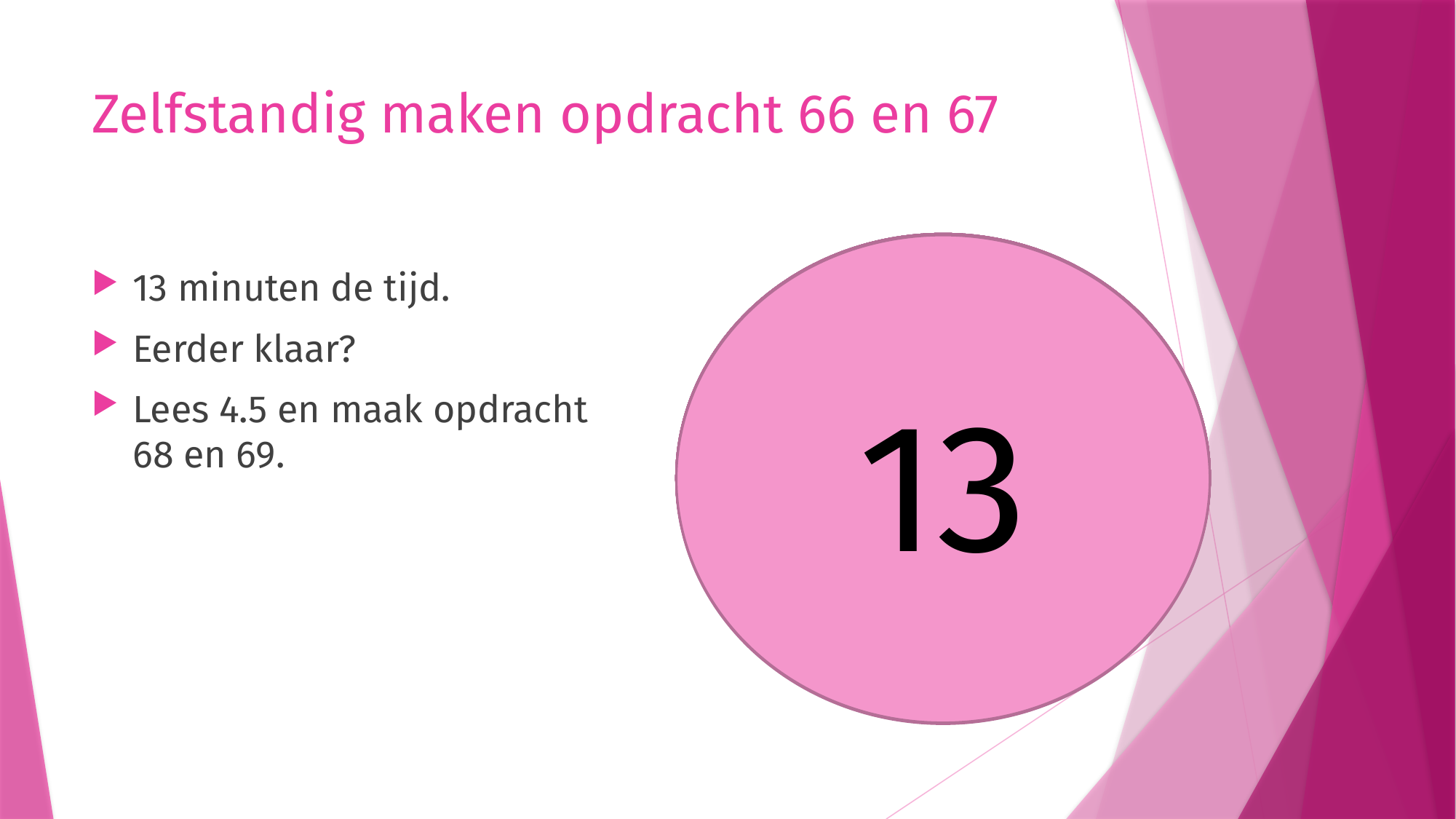

# Zelfstandig maken opdracht 66 en 67
10
9
8
5
6
7
4
3
1
2
13
11
12
13 minuten de tijd.
Eerder klaar?
Lees 4.5 en maak opdracht 68 en 69.